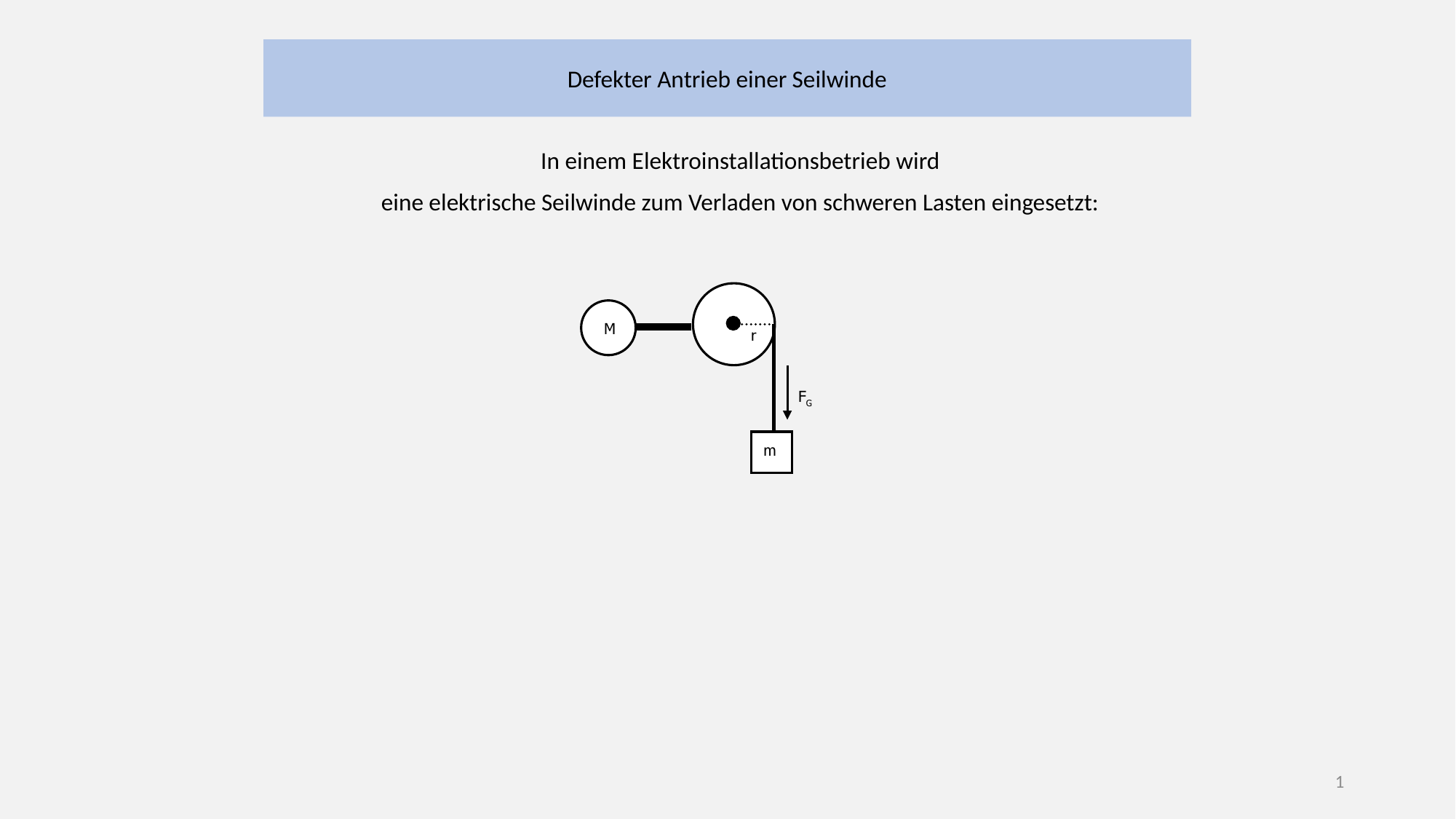

# Defekter Antrieb einer Seilwinde
In einem Elektroinstallationsbetrieb wird
eine elektrische Seilwinde zum Verladen von schweren Lasten eingesetzt:

M

r
FG

m
1